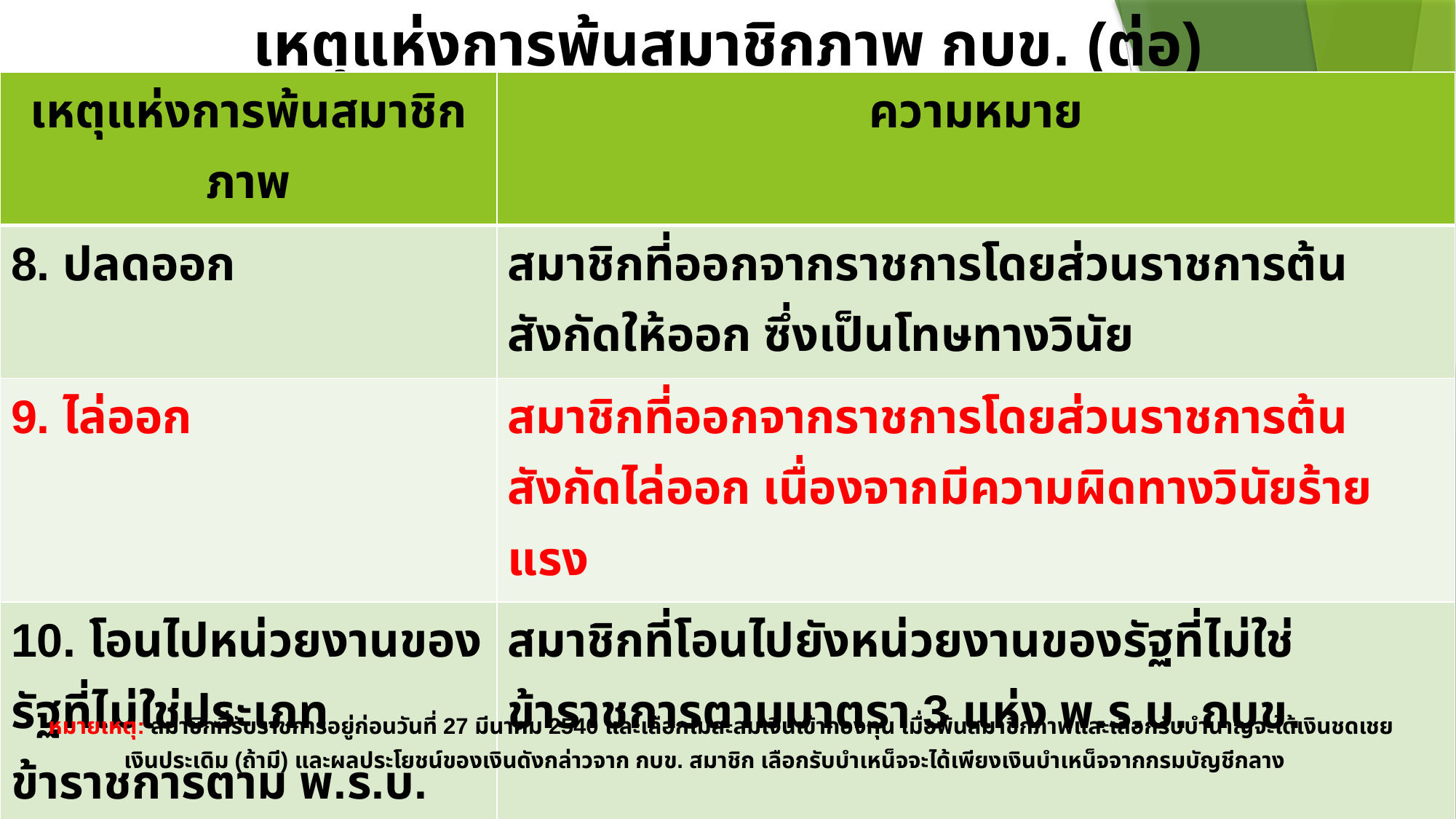

# เหตุแห่งการพ้นสมาชิกภาพ กบข. (ต่อ)
| เหตุแห่งการพ้นสมาชิกภาพ | ความหมาย |
| --- | --- |
| 8. ปลดออก | สมาชิกที่ออกจากราชการโดยส่วนราชการต้นสังกัดให้ออก ซึ่งเป็นโทษทางวินัย |
| 9. ไล่ออก | สมาชิกที่ออกจากราชการโดยส่วนราชการต้นสังกัดไล่ออก เนื่องจากมีความผิดทางวินัยร้ายแรง |
| 10. โอนไปหน่วยงานของรัฐที่ไม่ใช่ประเภทข้าราชการตาม พ.ร.บ. กบข. | สมาชิกที่โอนไปยังหน่วยงานของรัฐที่ไม่ใช่ข้าราชการตามมาตรา 3 แห่ง พ.ร.บ. กบข. |
| 11. ออกรับเบี้ยหวัด | สมาชิกที่เป็นข้าราชการทหาร (ชาย) ที่ยังไม่พ้นเกณฑ์กองหนุนเมื่อออกจากทหารกองประจำการภายใต้เงื่อนไขและเงื่อนเวลาที่ข้อบังคับ กห. ว่าด้วยเบี้ยหวัด พ.ศ. 2495 กำหนดไว้ |
หมายเหตุ: สมาชิกที่รับราชการอยู่ก่อนวันที่ 27 มีนาคม 2540 และเลือกไม่สะสมเงินเข้ากองทุน เมื่อพ้นสมาชิกภาพและเลือกรับบำนาญจะได้เงินชดเชย
             เงินประเดิม (ถ้ามี) และผลประโยชน์ของเงินดังกล่าวจาก กบข. สมาชิก เลือกรับบำเหน็จจะได้เพียงเงินบำเหน็จจากกรมบัญชีกลาง